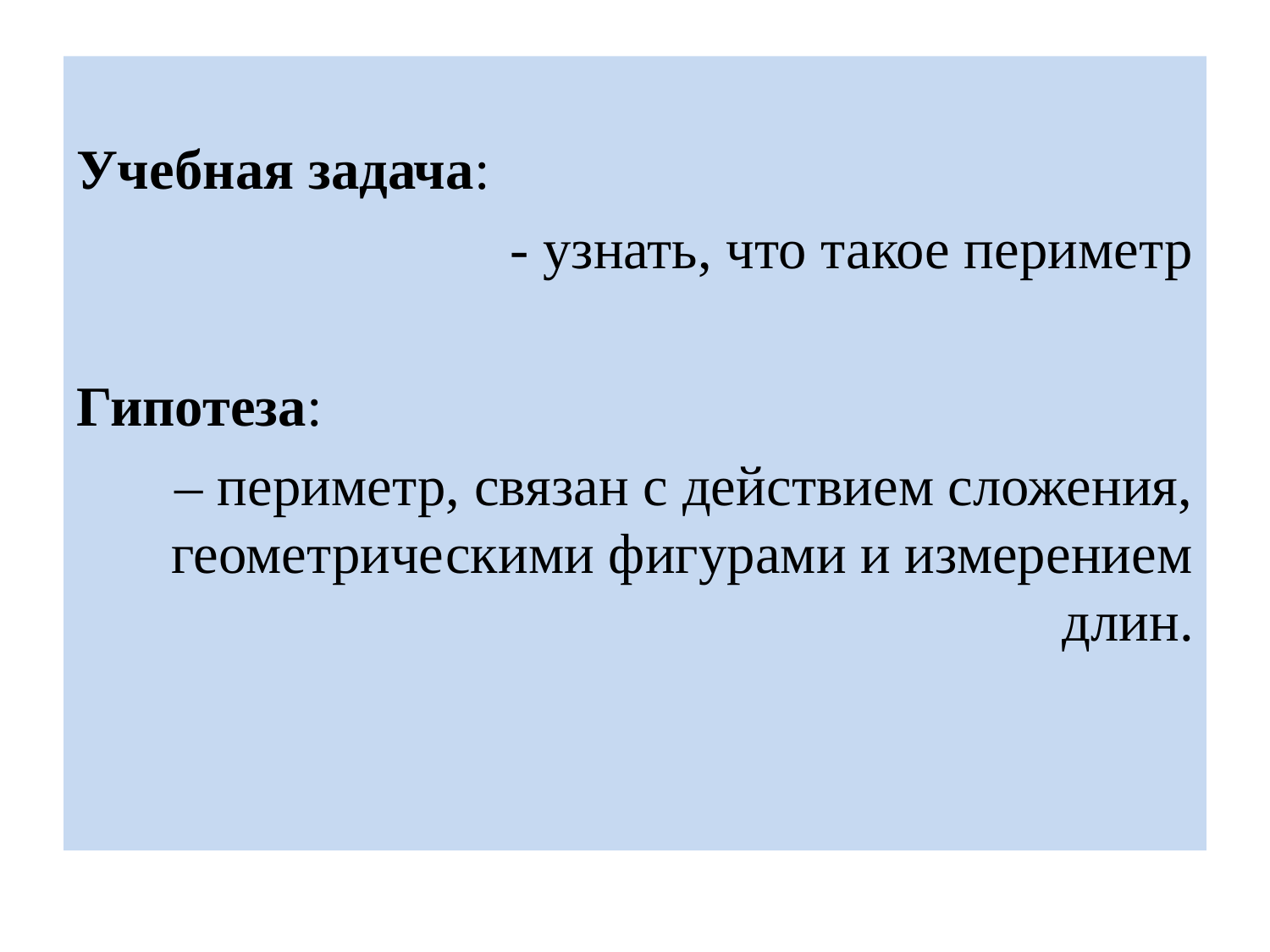

Учебная задача:
- узнать, что такое периметр

Гипотеза:
– периметр, связан с действием сложения, геометрическими фигурами и измерением длин.